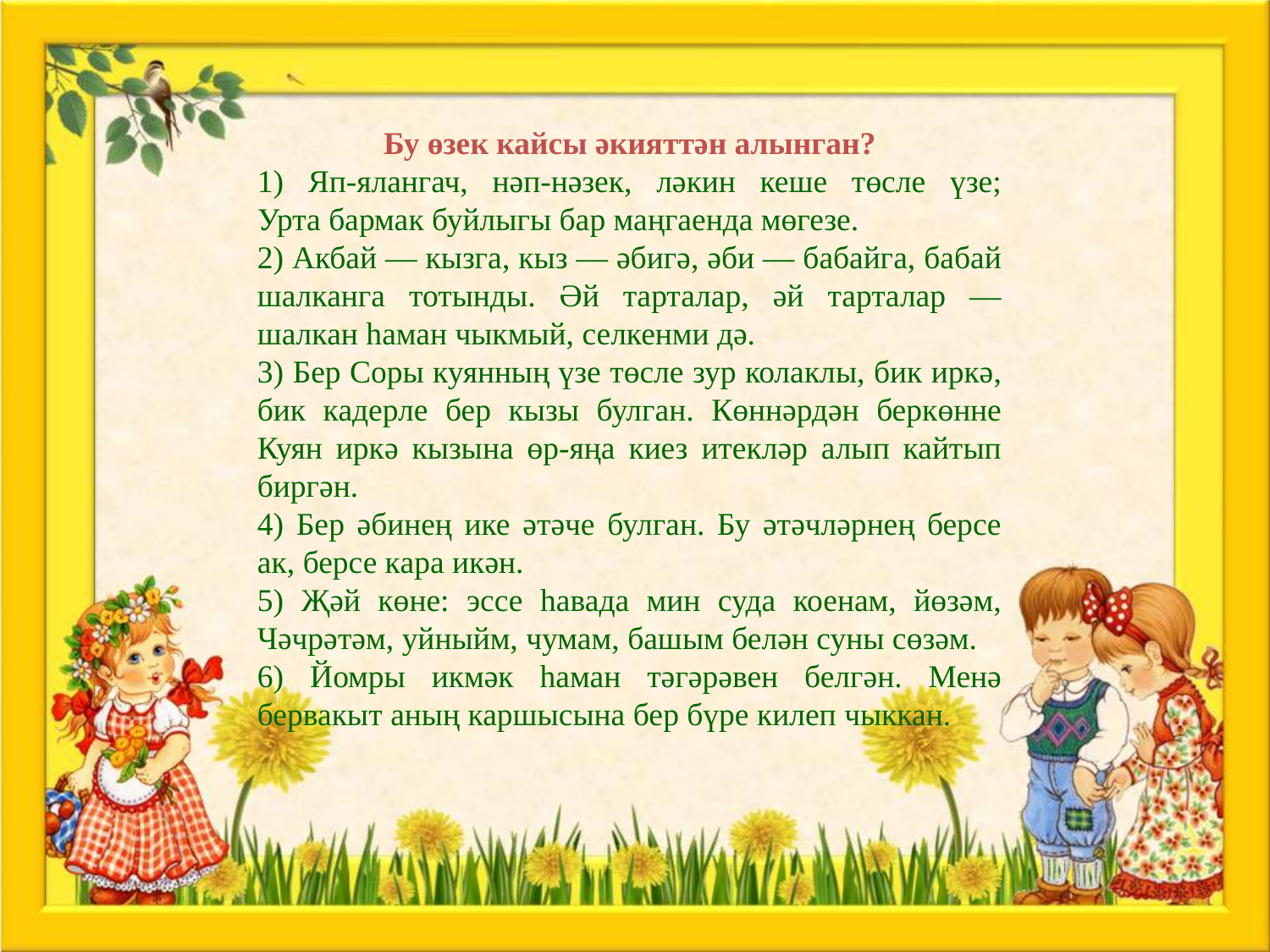

Бу өзек кайсы әкияттән алынган?
1) Яп-ялангач, нәп-нәзек, ләкин кеше төсле үзе;
Урта бармак буйлыгы бар маңгаенда мөгезе.
2) Акбай — кызга, кыз — әбигә, әби — бабайга, бабай шалканга тотынды. Әй тарталар, әй тарталар — шалкан һаман чыкмый, селкенми дә.
3) Бер Соры куянның үзе төсле зур колаклы, бик иркә, бик кадерле бер кызы булган. Көннәрдән беркөнне Куян иркә кызына өр-яңа киез итекләр алып кайтып биргән.
4) Бер әбинең ике әтәче булган. Бу әтәчләрнең берсе ак, берсе кара икән.
5) Җәй көне: эссе һавада мин суда коенам, йөзәм,
Чәчрәтәм, уйныйм, чумам, башым белән суны сөзәм.
6) Йомры икмәк һаман тәгәрәвен белгән. Менә бервакыт аның каршысына бер бүре килеп чыккан.